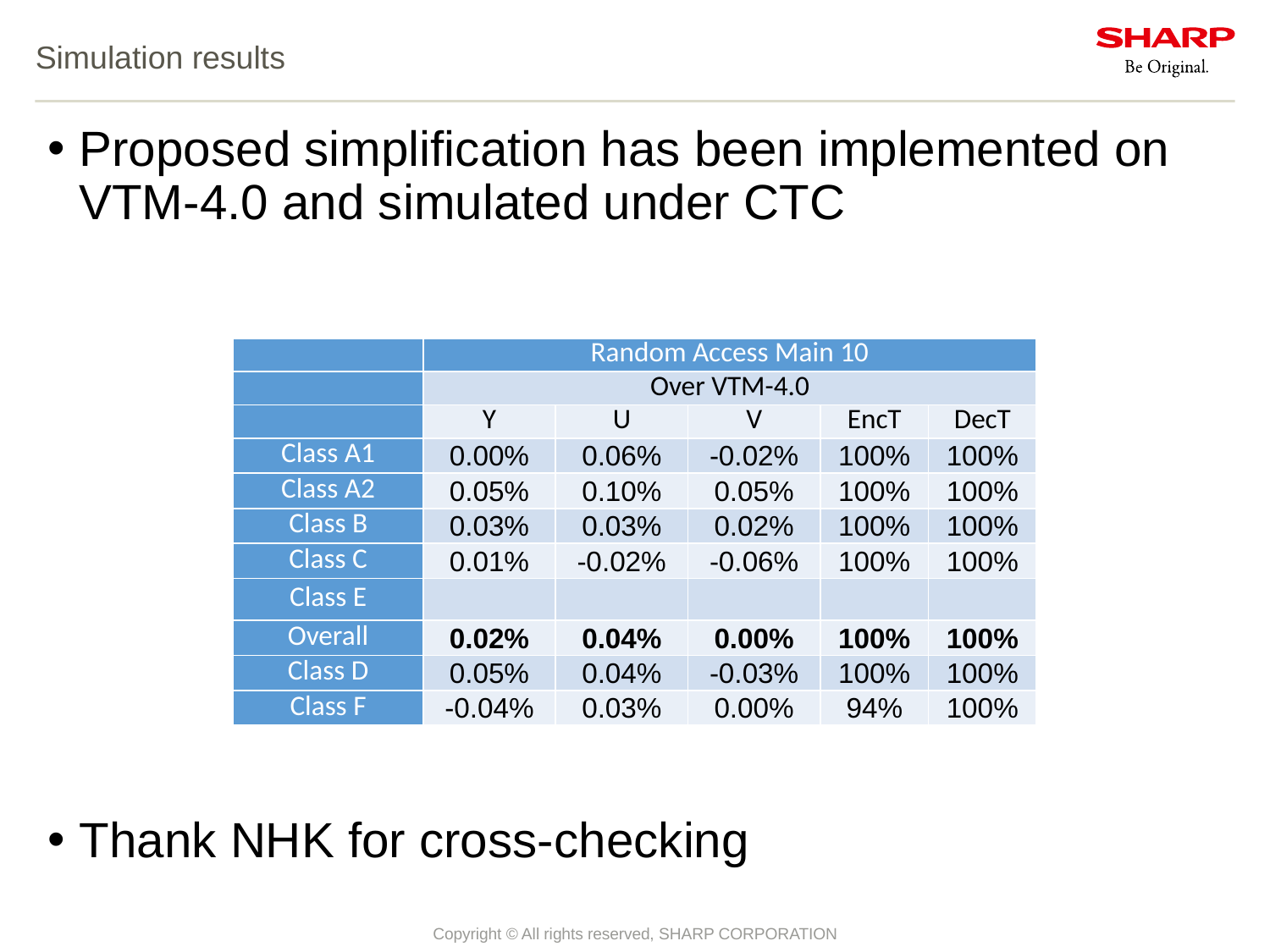

# Simulation results
Proposed simplification has been implemented on VTM-4.0 and simulated under CTC

Thank NHK for cross-checking
|  | Random Access Main 10 |  |  |  |  |
| --- | --- | --- | --- | --- | --- |
|  | Over VTM-4.0 |  |  |  |  |
|  | Y | U | V | EncT | DecT |
| Class A1 | 0.00% | 0.06% | -0.02% | 100% | 100% |
| Class A2 | 0.05% | 0.10% | 0.05% | 100% | 100% |
| Class B | 0.03% | 0.03% | 0.02% | 100% | 100% |
| Class C | 0.01% | -0.02% | -0.06% | 100% | 100% |
| Class E |  |  |  |  |  |
| Overall | 0.02% | 0.04% | 0.00% | 100% | 100% |
| Class D | 0.05% | 0.04% | -0.03% | 100% | 100% |
| Class F | -0.04% | 0.03% | 0.00% | 94% | 100% |
Copyright © All rights reserved, SHARP CORPORATION